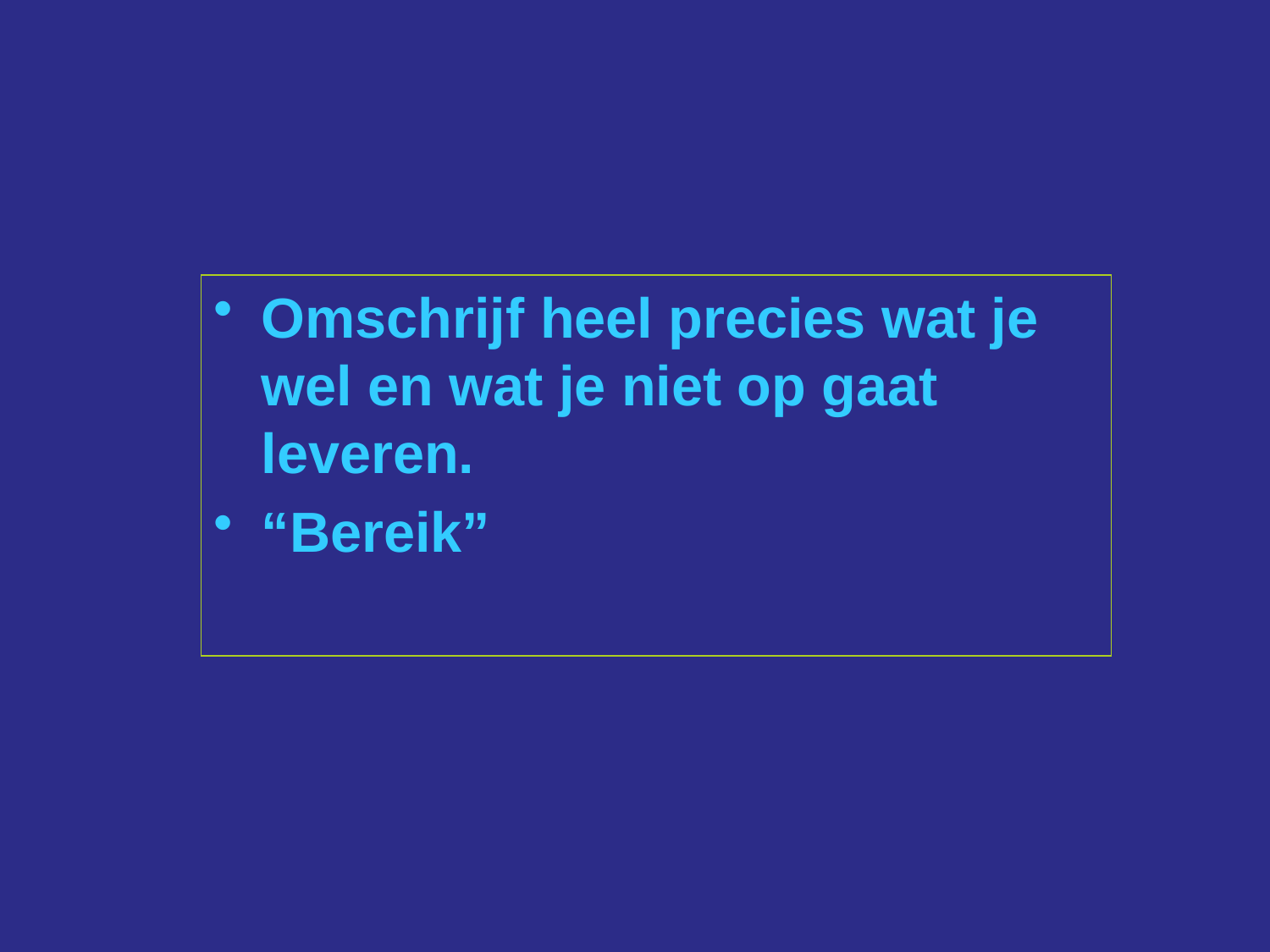

#
Omschrijf heel precies wat je wel en wat je niet op gaat leveren.
“Bereik”